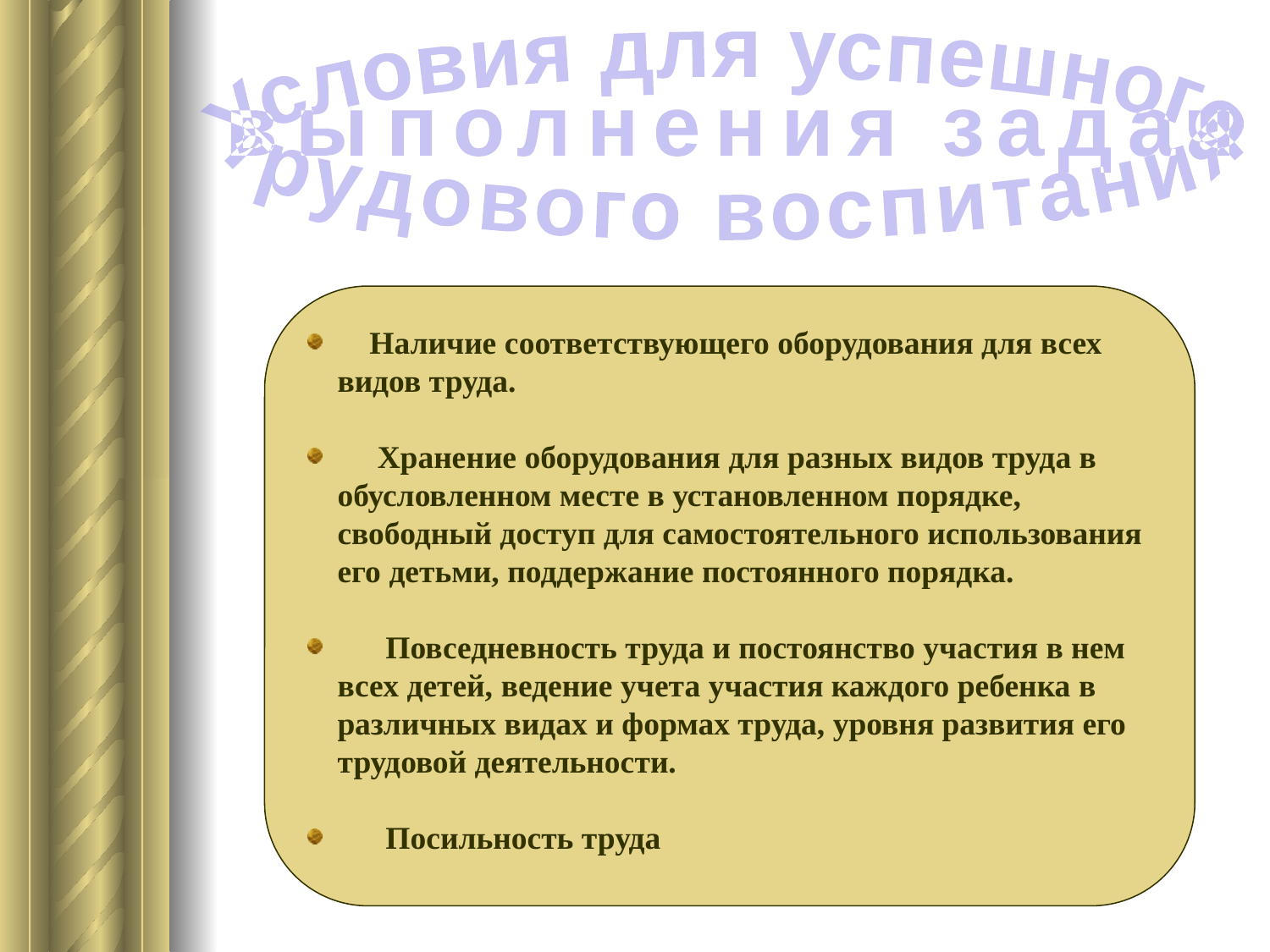

Условия для успешного
выполнения задач
трудового воспитания
    Наличие соответствующего оборудования для всех видов труда.

     Хранение оборудования для разных видов труда в обусловленном месте в установленном порядке, свободный доступ для самостоятельного использования его детьми, поддержание постоянного порядка.

      Повседневность труда и постоянство участия в нем всех детей, ведение учета участия каждого ребенка в различных видах и формах труда, уровня развития его трудовой деятельности.

      Посильность труда